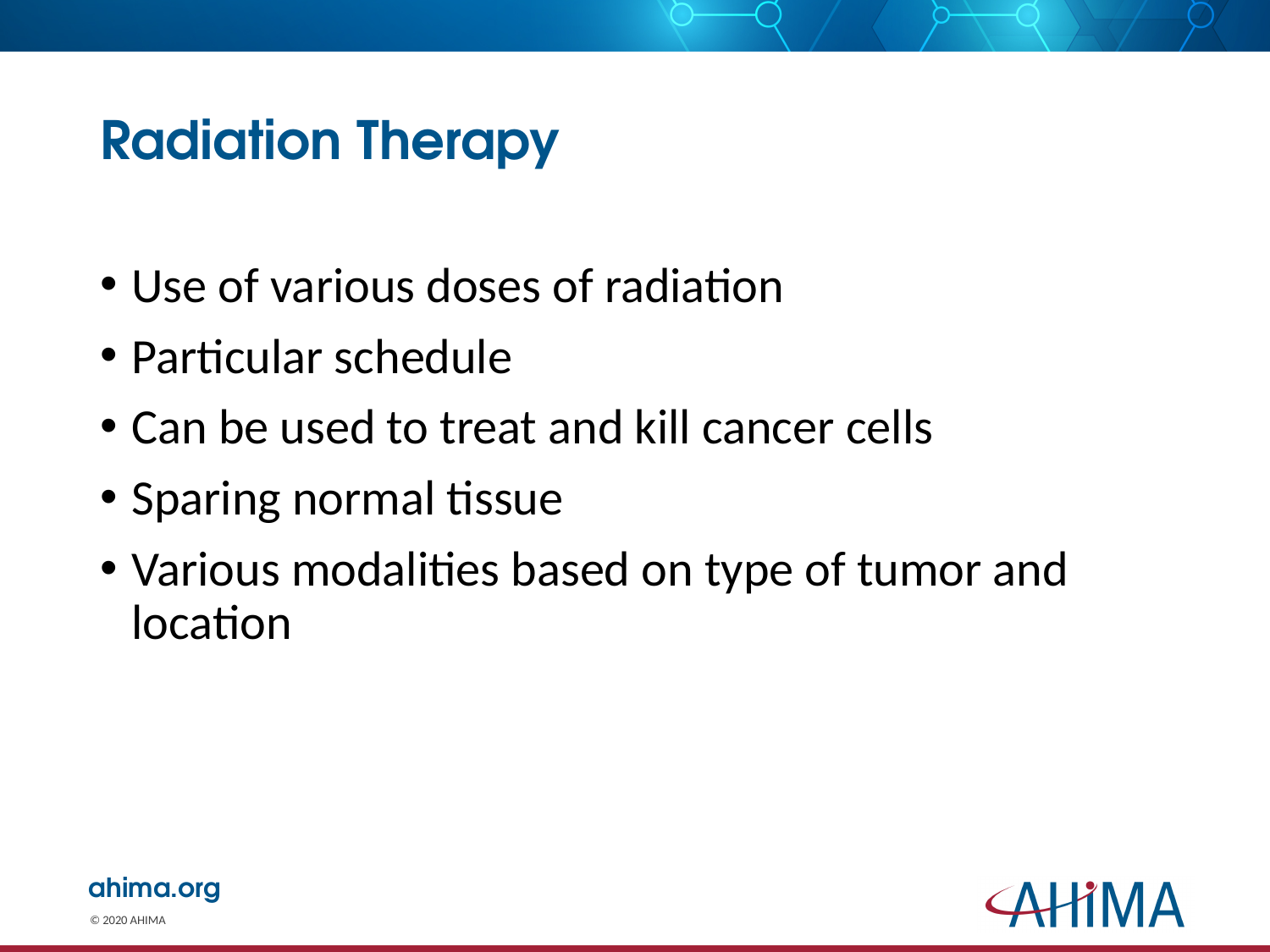

# Radiation Therapy
Use of various doses of radiation
Particular schedule
Can be used to treat and kill cancer cells
Sparing normal tissue
Various modalities based on type of tumor and location